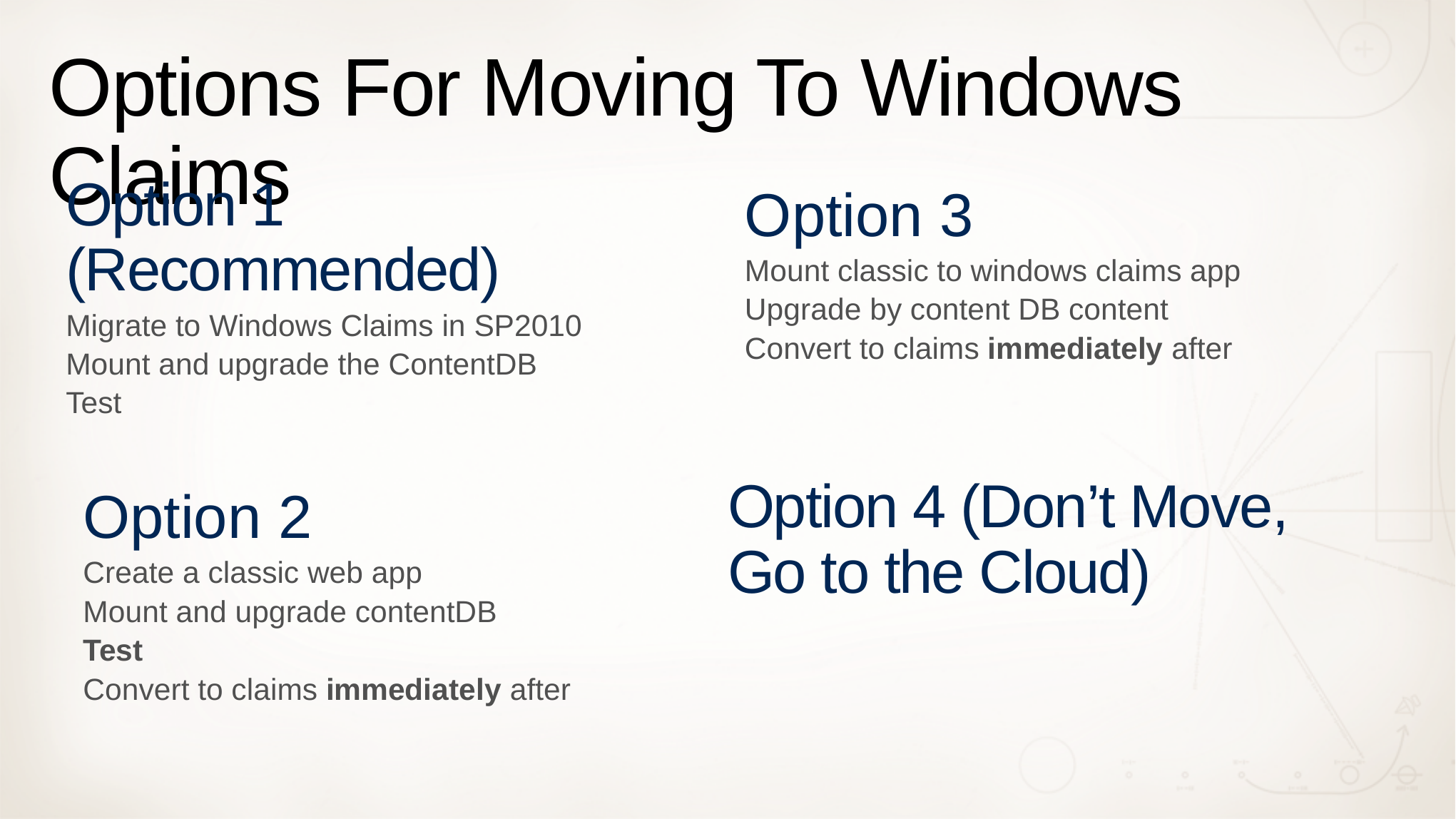

# Options For Moving To Windows Claims
Option 1 (Recommended)
Migrate to Windows Claims in SP2010
Mount and upgrade the ContentDB
Test
Option 3
Mount classic to windows claims app
Upgrade by content DB content
Convert to claims immediately after
Option 2
Create a classic web app
Mount and upgrade contentDB
Test
Convert to claims immediately after
Option 4 (Don’t Move, Go to the Cloud)